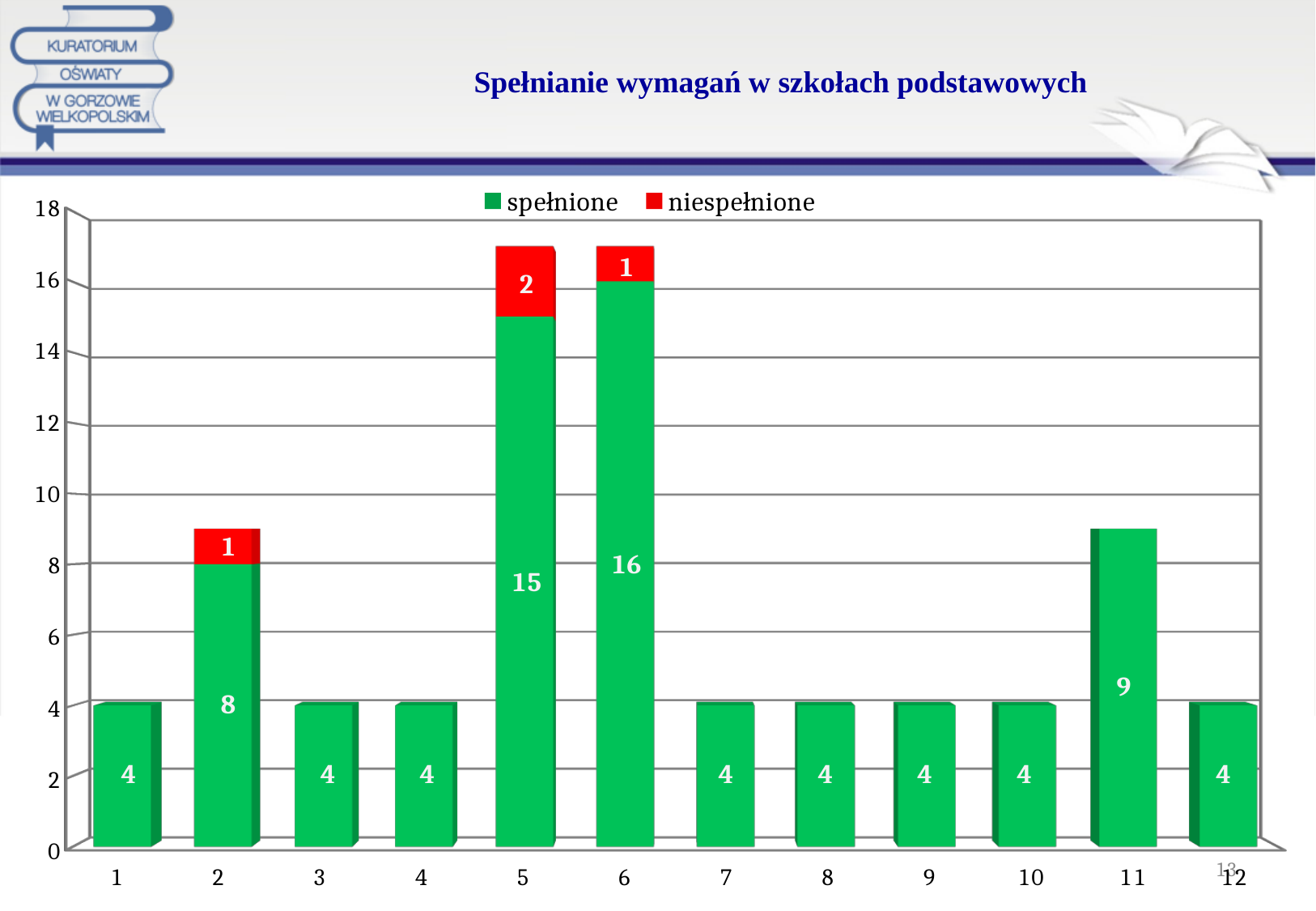

# Spełnianie wymagań w szkołach podstawowych

[unsupported chart]

13